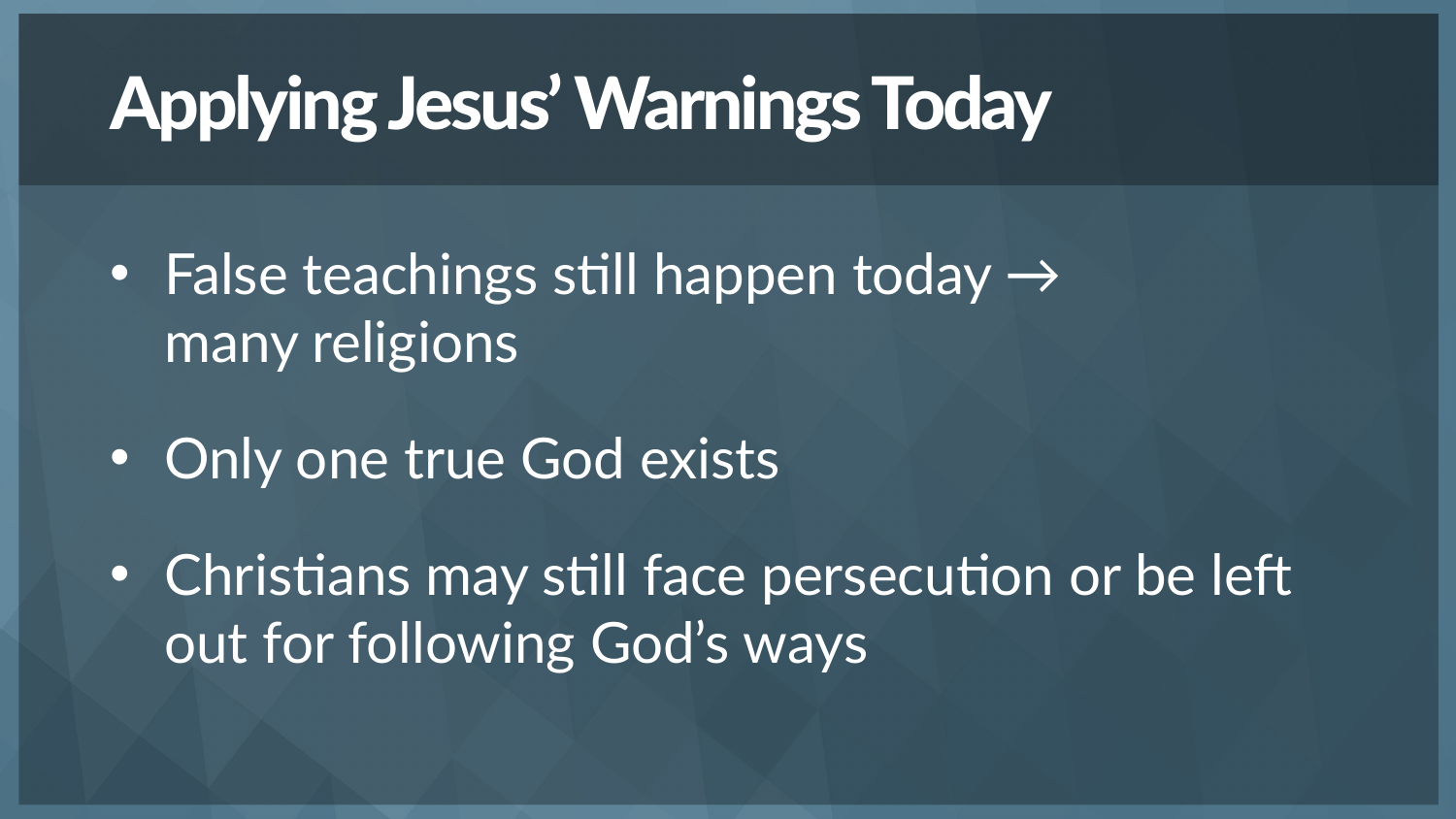

# Applying Jesus’ Warnings Today
False teachings still happen today →
many religions
Only one true God exists
Christians may still face persecution or be left out for following God’s ways